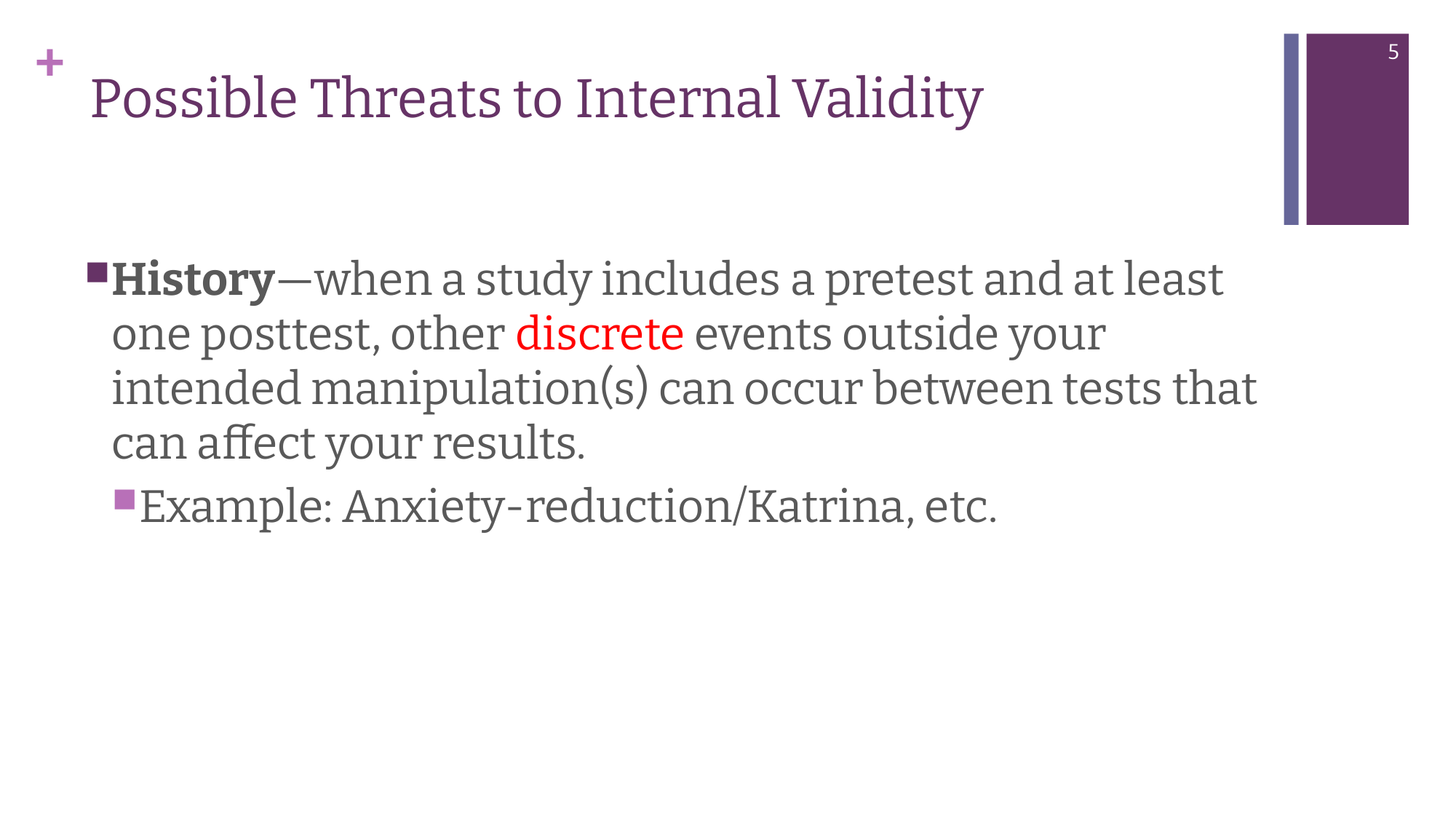

5
# Possible Threats to Internal Validity

History—when a study includes a pretest and at least one posttest, other discrete events outside your intended manipulation(s) can occur between tests that can affect your results.
Example: Anxiety-reduction/Katrina, etc.